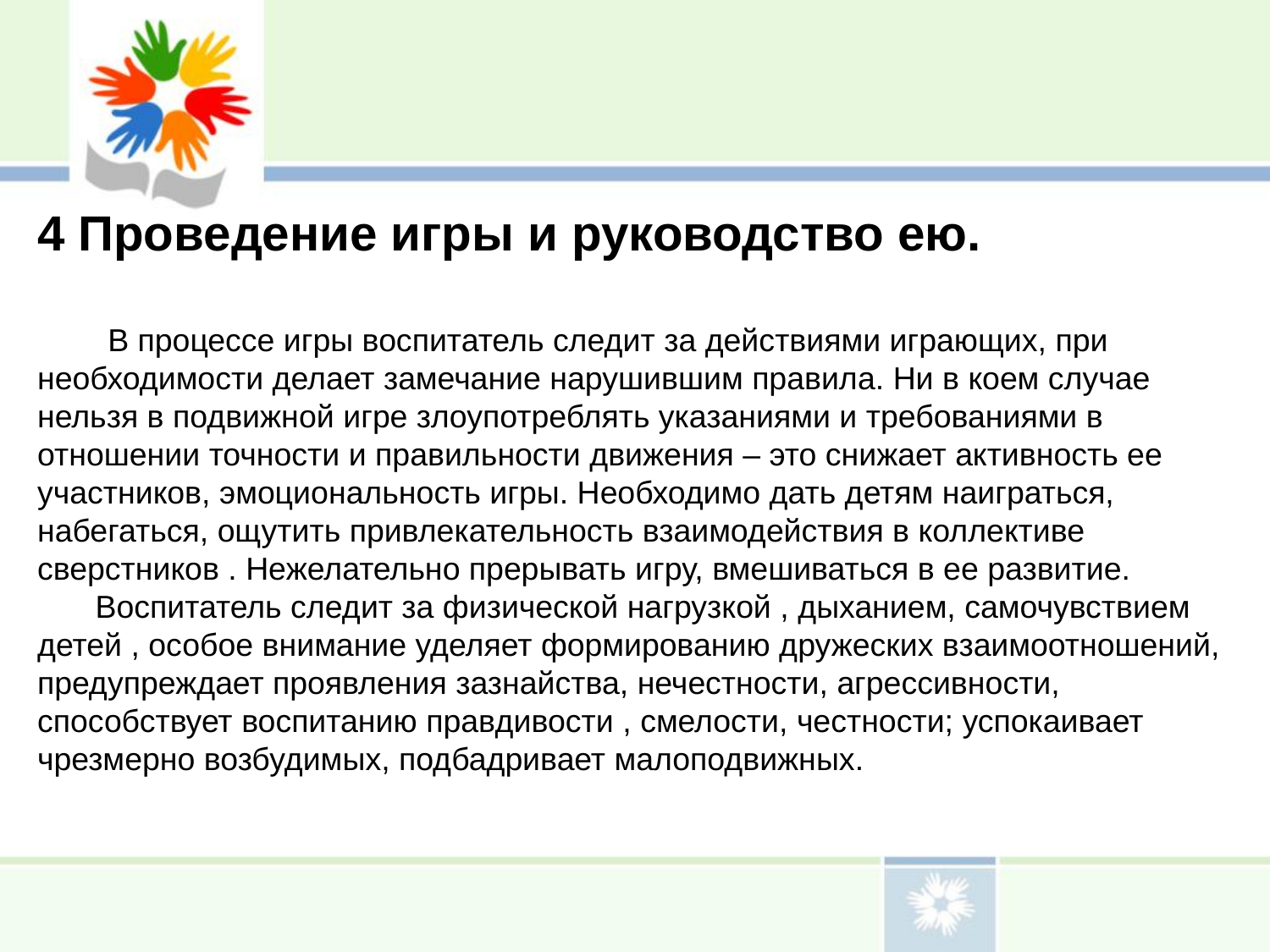

4 Проведение игры и руководство ею.

 В процессе игры воспитатель следит за действиями играющих, при необходимости делает замечание нарушившим правила. Ни в коем случае нельзя в подвижной игре злоупотреблять указаниями и требованиями в отношении точности и правильности движения – это снижает активность ее участников, эмоциональность игры. Необходимо дать детям наиграться, набегаться, ощутить привлекательность взаимодействия в коллективе сверстников . Нежелательно прерывать игру, вмешиваться в ее развитие.
 Воспитатель следит за физической нагрузкой , дыханием, самочувствием детей , особое внимание уделяет формированию дружеских взаимоотношений, предупреждает проявления зазнайства, нечестности, агрессивности, способствует воспитанию правдивости , смелости, честности; успокаивает чрезмерно возбудимых, подбадривает малоподвижных.